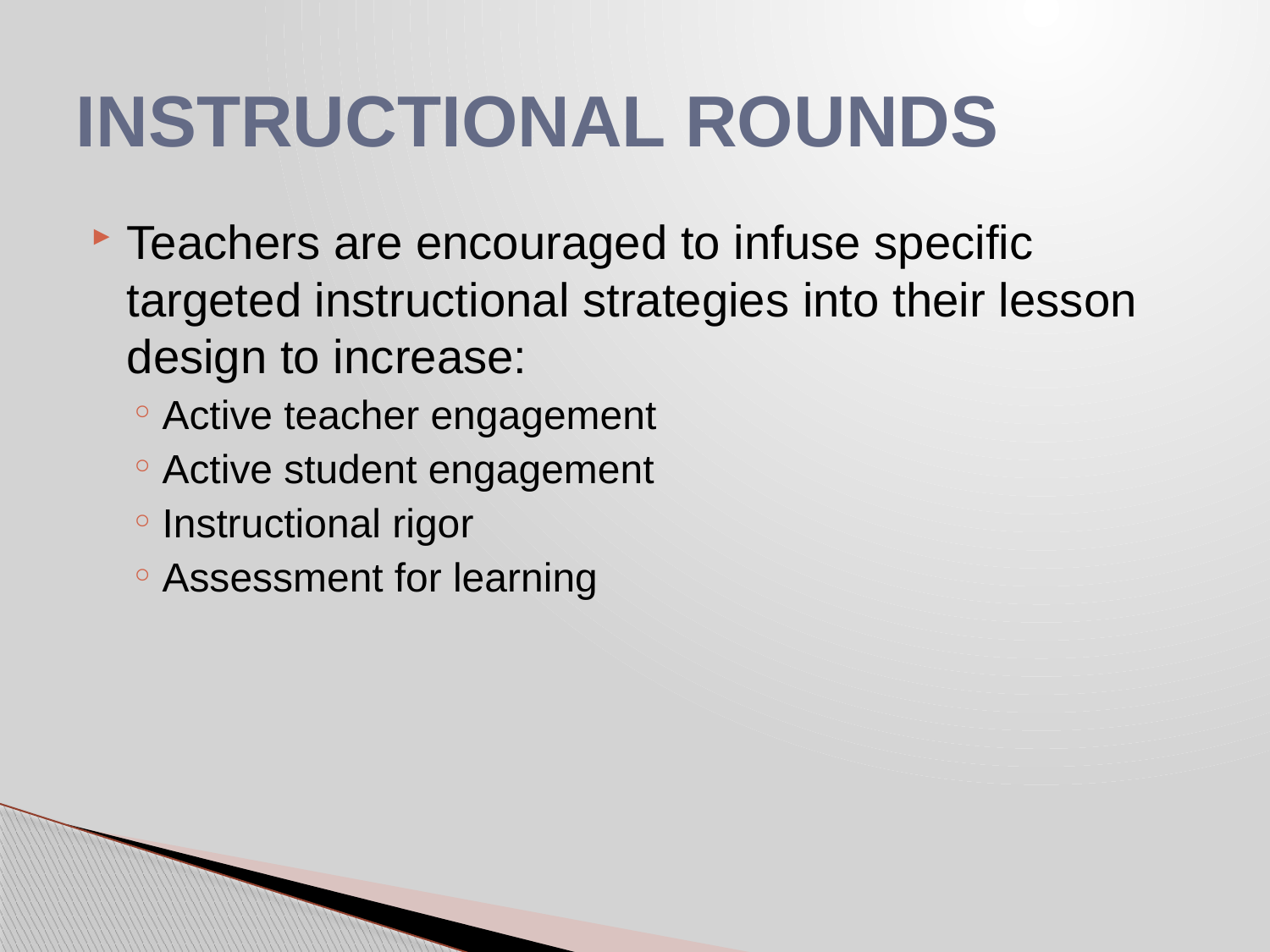

# INSTRUCTIONAL ROUNDS
Teachers are encouraged to infuse specific targeted instructional strategies into their lesson design to increase:
Active teacher engagement
Active student engagement
Instructional rigor
Assessment for learning